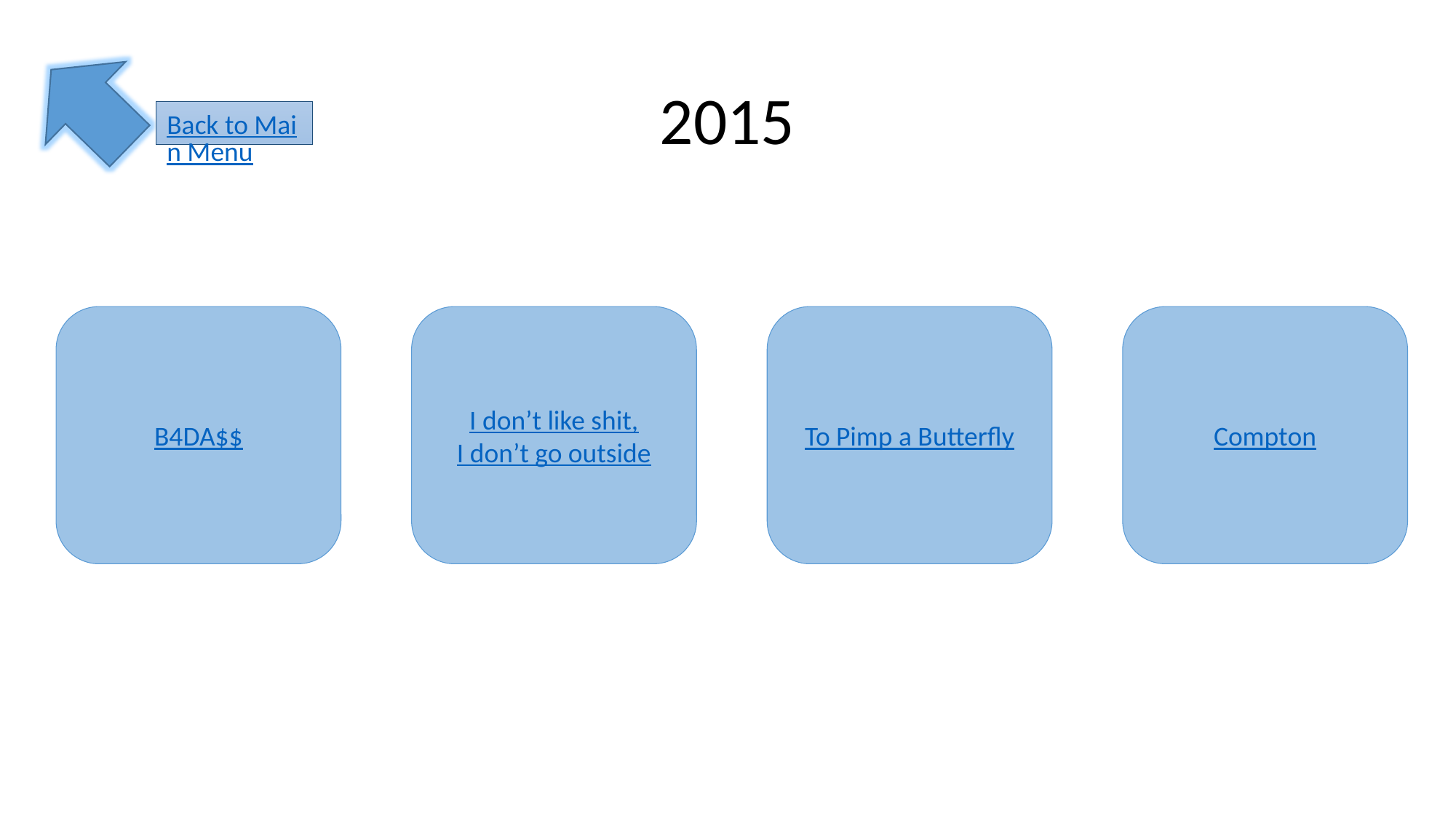

# 2015

Back to Main Menu
B4DA$$
I don’t like shit,
I don’t go outside
To Pimp a Butterfly
Compton